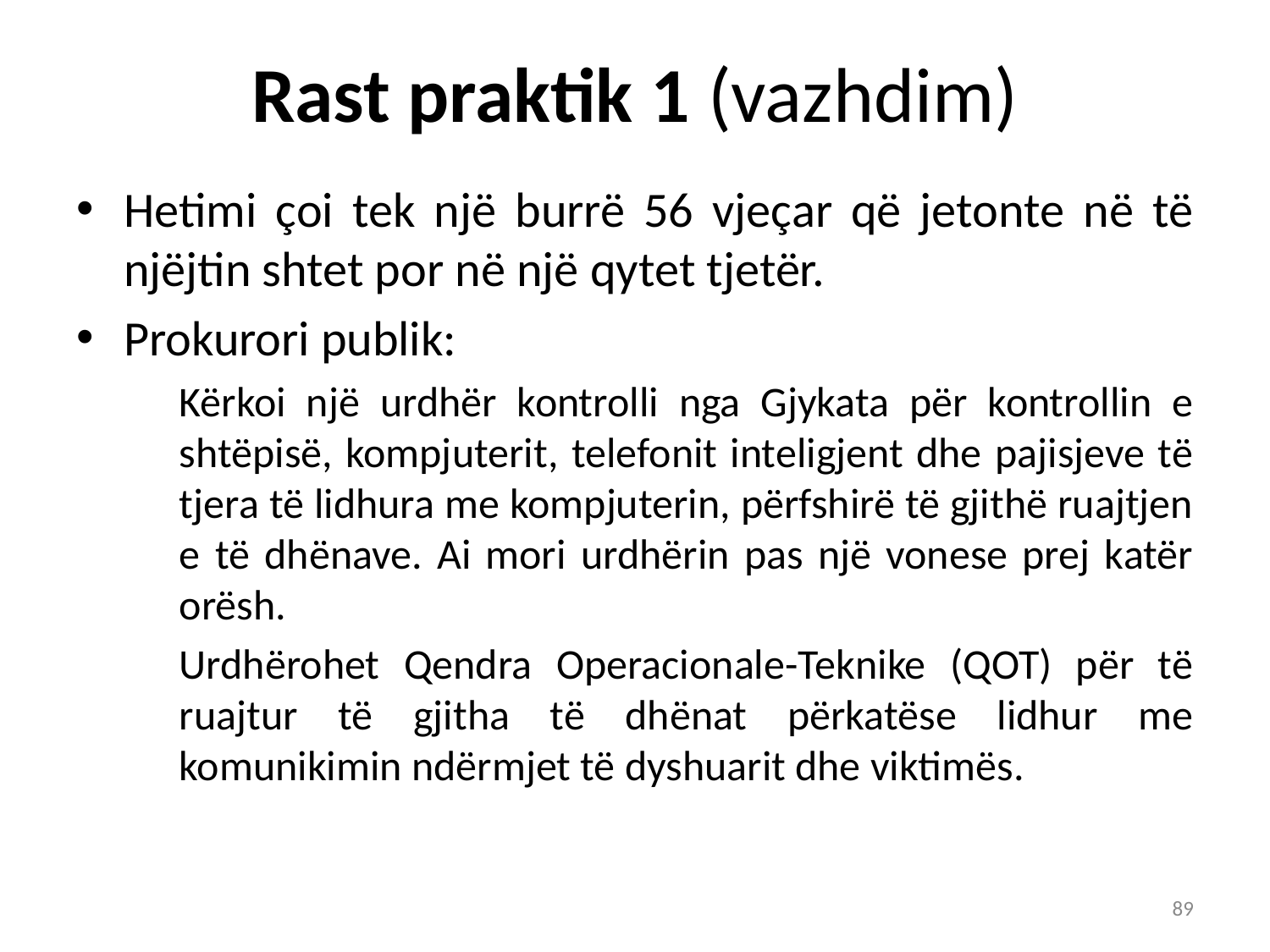

# Rast praktik 1 (vazhdim)
Hetimi çoi tek një burrë 56 vjeçar që jetonte në të njëjtin shtet por në një qytet tjetër.
Prokurori publik:
Kërkoi një urdhër kontrolli nga Gjykata për kontrollin e shtëpisë, kompjuterit, telefonit inteligjent dhe pajisjeve të tjera të lidhura me kompjuterin, përfshirë të gjithë ruajtjen e të dhënave. Ai mori urdhërin pas një vonese prej katër orësh.
Urdhërohet Qendra Operacionale-Teknike (QOT) për të ruajtur të gjitha të dhënat përkatëse lidhur me komunikimin ndërmjet të dyshuarit dhe viktimës.
89